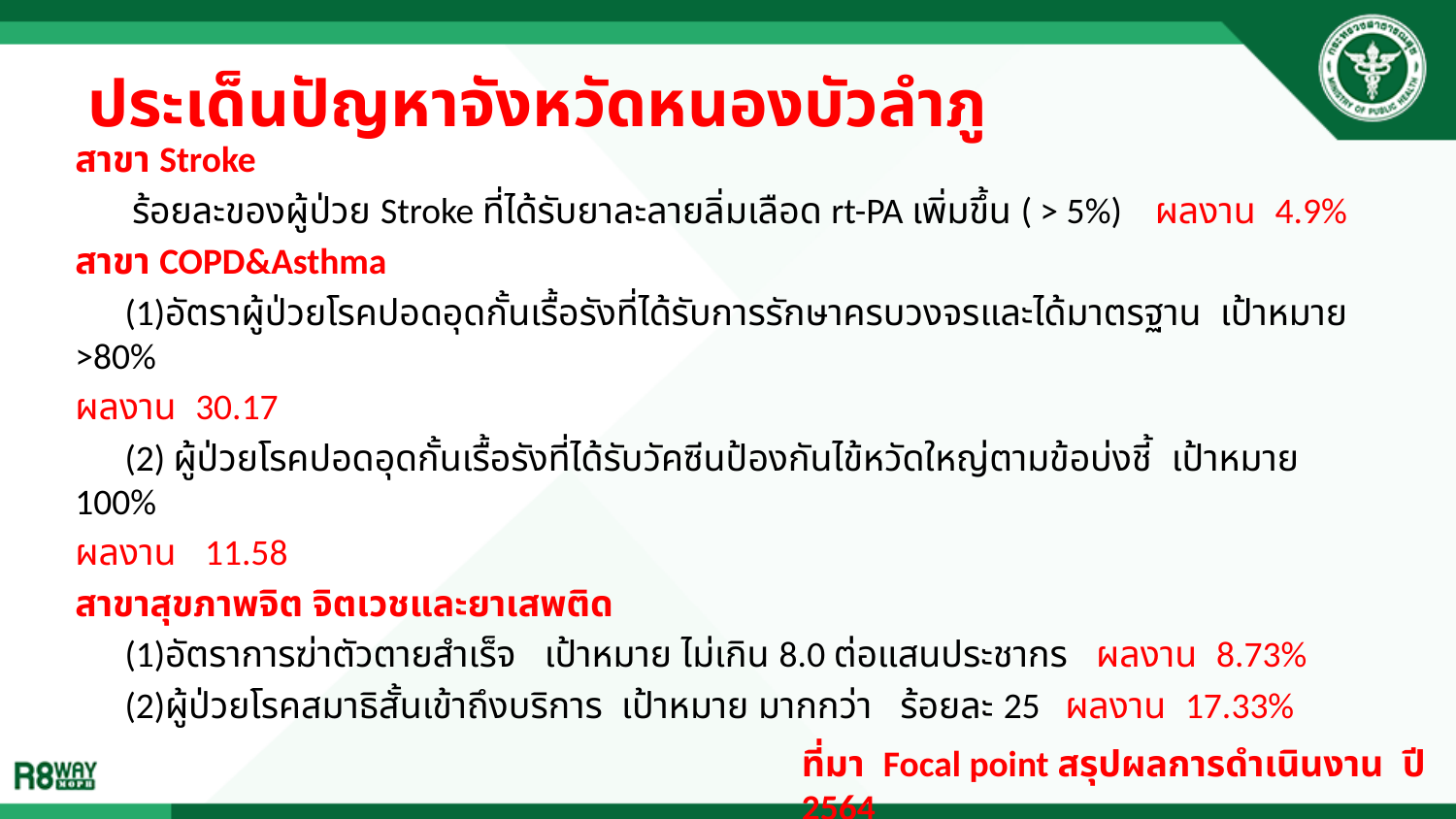

# ประเด็นปัญหาจังหวัดหนองบัวลำภู
สาขา Stroke
      ร้อยละของผู้ป่วย Stroke ที่ได้รับยาละลายลิ่มเลือด rt-PA เพิ่มขึ้น ( > 5%)    ผลงาน  4.9%
สาขา COPD&Asthma
      (1)อัตราผู้ป่วยโรคปอดอุดกั้นเรื้อรังที่ได้รับการรักษาครบวงจรและได้มาตรฐาน  เป้าหมาย >80%
ผลงาน  30.17
      (2) ผู้ป่วยโรคปอดอุดกั้นเรื้อรังที่ได้รับวัคซีนป้องกันไข้หวัดใหญ่ตามข้อบ่งชี้  เป้าหมาย  100%
ผลงาน   11.58
สาขาสุขภาพจิต จิตเวชและยาเสพติด
      (1)อัตราการฆ่าตัวตายสำเร็จ   เป้าหมาย ไม่เกิน 8.0 ต่อแสนประชากร   ผลงาน  8.73%
      (2)ผู้ป่วยโรคสมาธิสั้นเข้าถึงบริการ  เป้าหมาย มากกว่า   ร้อยละ 25   ผลงาน  17.33%

ที่มา  Focal point สรุปผลการดำเนินงาน  ปี 2564